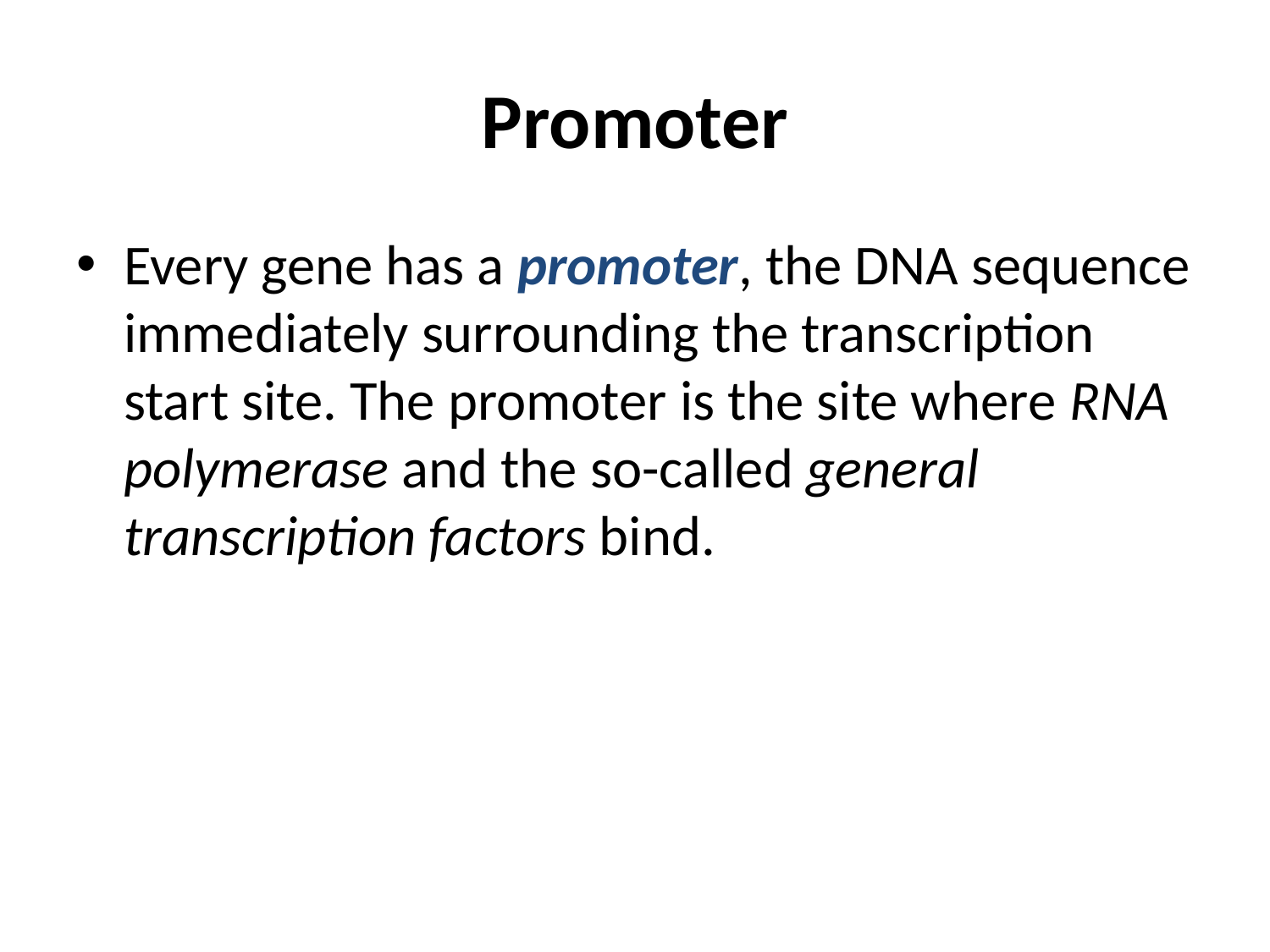

# Promoter
Every gene has a promoter, the DNA sequence immediately surrounding the transcription start site. The promoter is the site where RNA polymerase and the so-called general transcription factors bind.